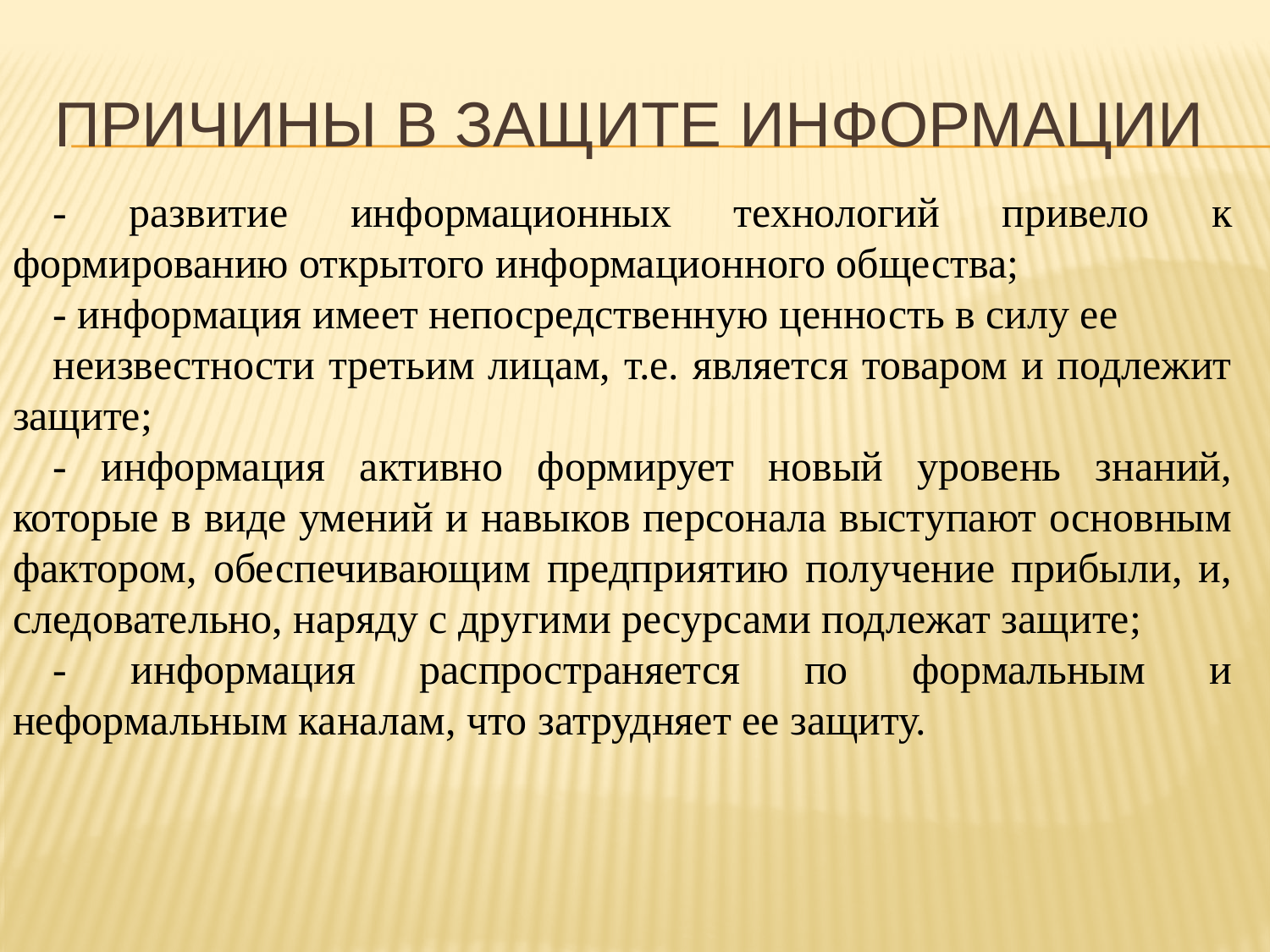

# Причины в защите информации
- развитие информационных технологий привело к формированию открытого информационного общества;
- информация имеет непосредственную ценность в силу ее
неизвестности третьим лицам, т.е. является товаром и подлежит защите;
- информация активно формирует новый уровень знаний, которые в виде умений и навыков персонала выступают основным фактором, обеспечивающим предприятию получение прибыли, и, следовательно, наряду с другими ресурсами подлежат защите;
- информация распространяется по формальным и неформальным каналам, что затрудняет ее защиту.